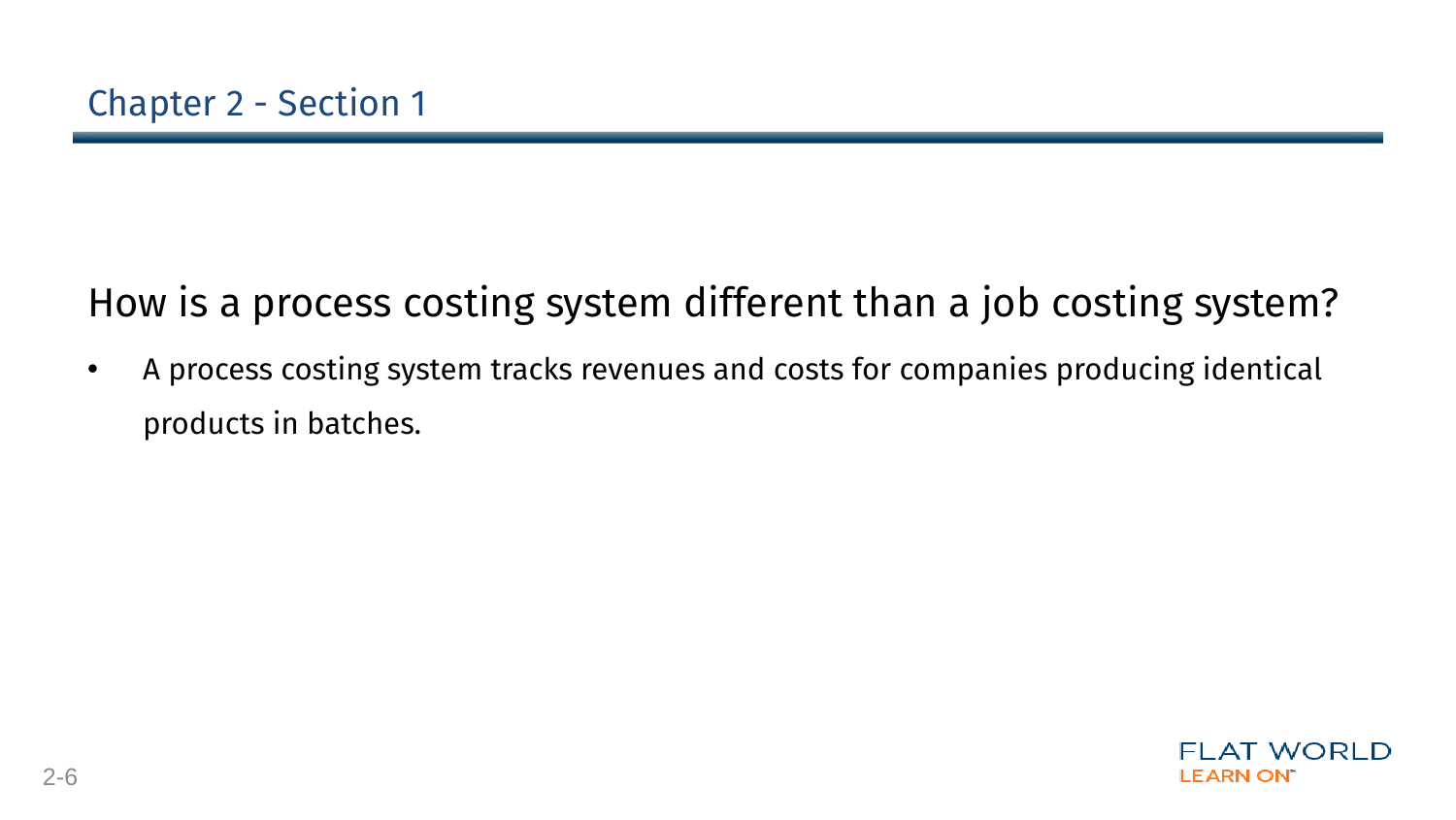

# Chapter 2 - Section 1
How is a process costing system different than a job costing system?
A process costing system tracks revenues and costs for companies producing identical products in batches.